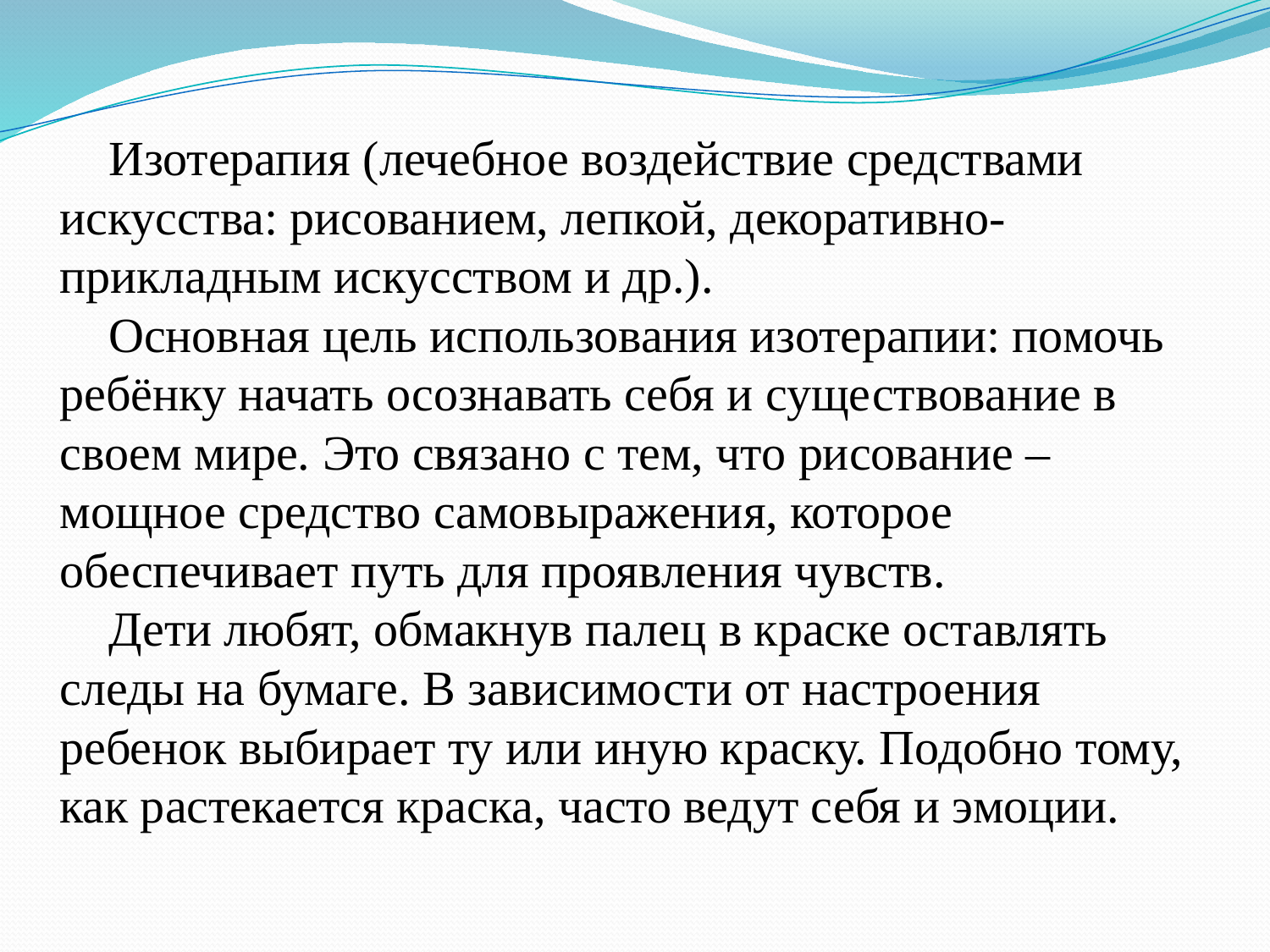

# Изотерапия (лечебное воздействие средствами искусства: рисованием, лепкой, декоративно-прикладным искусством и др.). Основная цель использования изотерапии: помочь ребёнку начать осознавать себя и существование в своем мире. Это связано с тем, что рисование – мощное средство самовыражения, которое обеспечивает путь для проявления чувств. Дети любят, обмакнув палец в краске оставлять следы на бумаге. В зависимости от настроения ребенок выбирает ту или иную краску. Подобно тому, как растекается краска, часто ведут себя и эмоции.